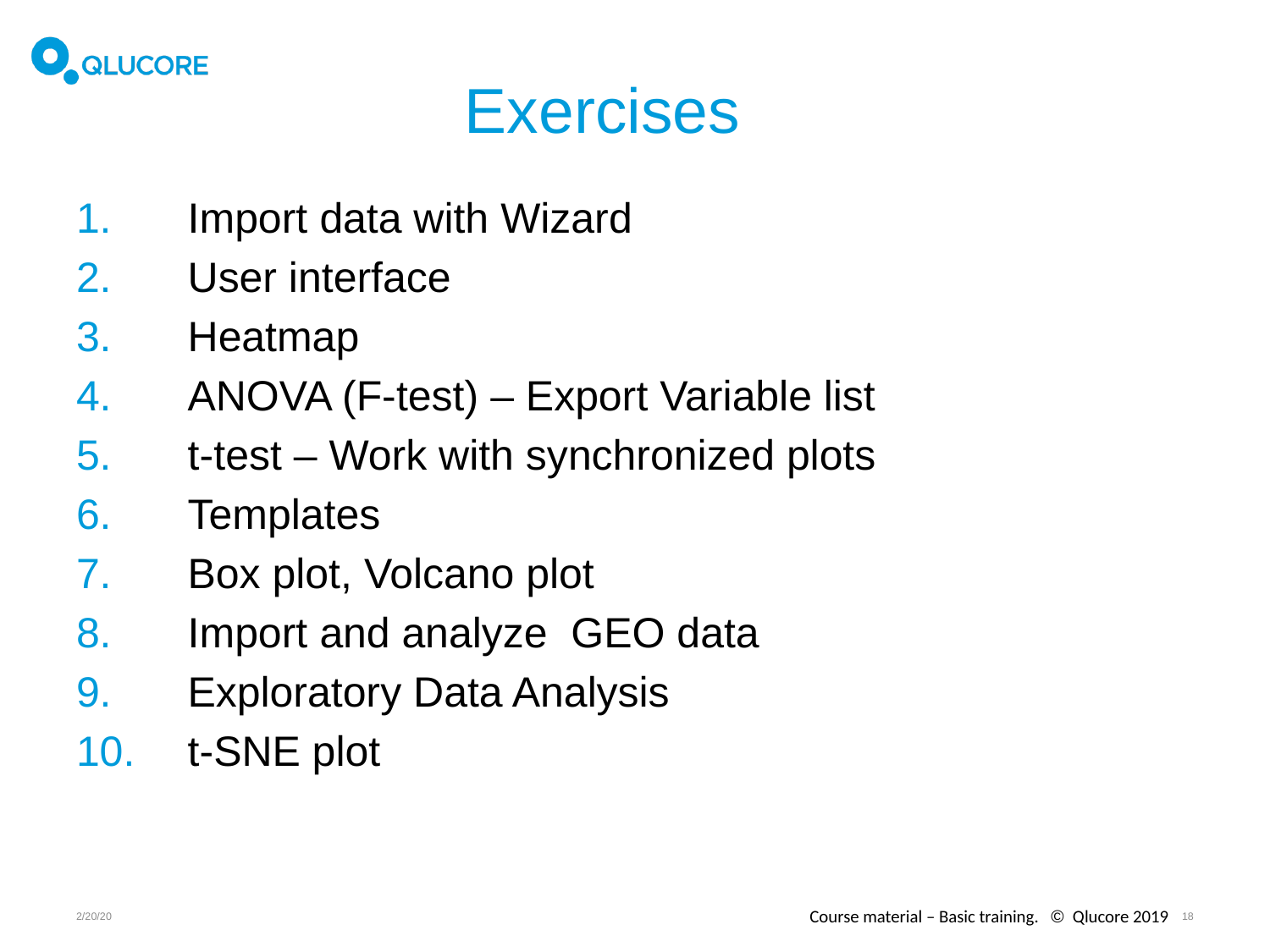

# Exercises
Import data with Wizard
User interface
Heatmap
ANOVA (F-test) – Export Variable list
t-test – Work with synchronized plots
Templates
Box plot, Volcano plot
Import and analyze  GEO data
Exploratory Data Analysis
t-SNE plot

2/20/20

18